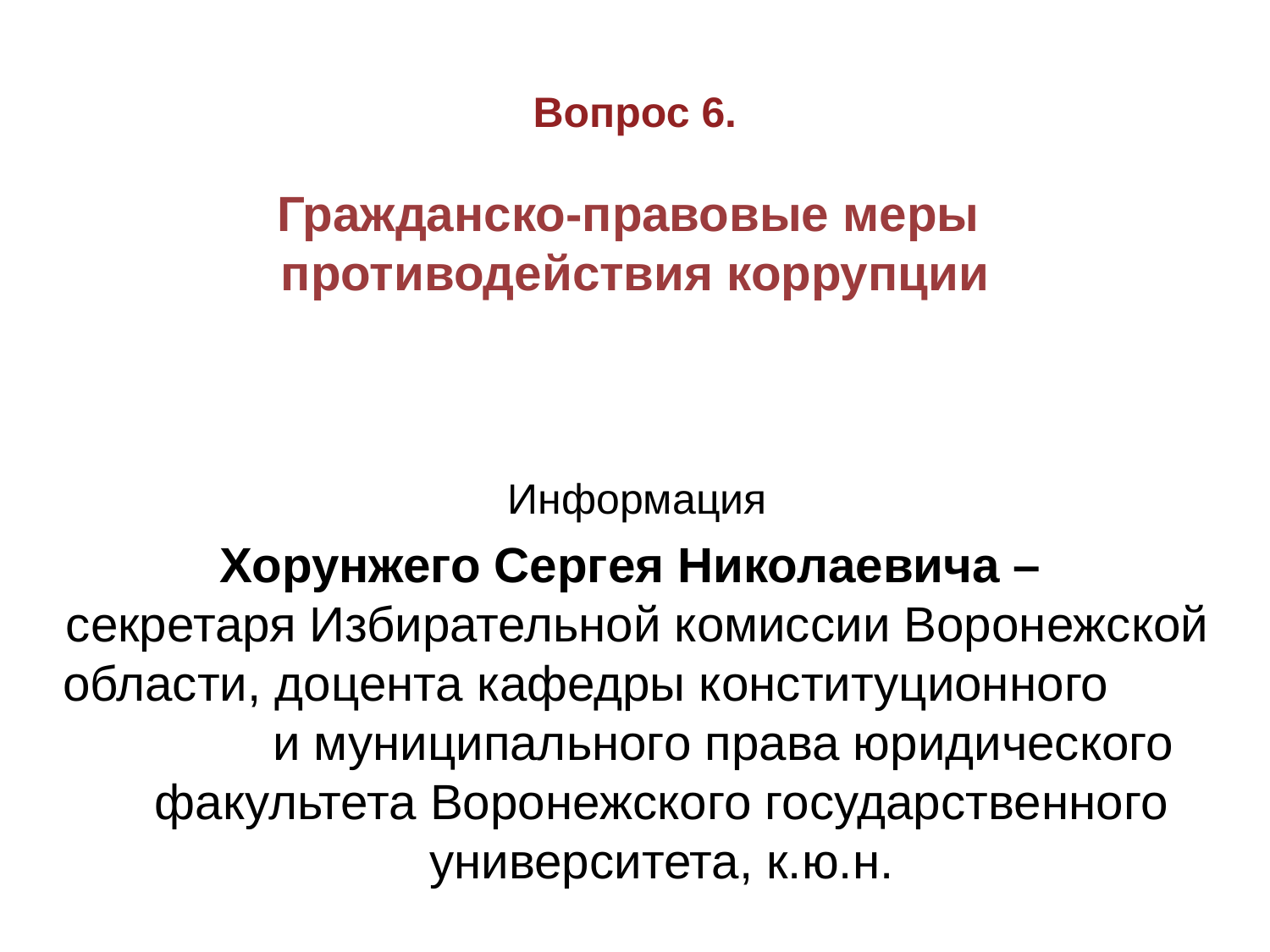

Вопрос 6.

Гражданско-правовые меры
противодействия коррупции
Информация
Хорунжего Сергея Николаевича –
секретаря Избирательной комиссии Воронежской области, доцента кафедры конституционного                     и муниципального права юридического факультета Воронежского государственного университета, к.ю.н.